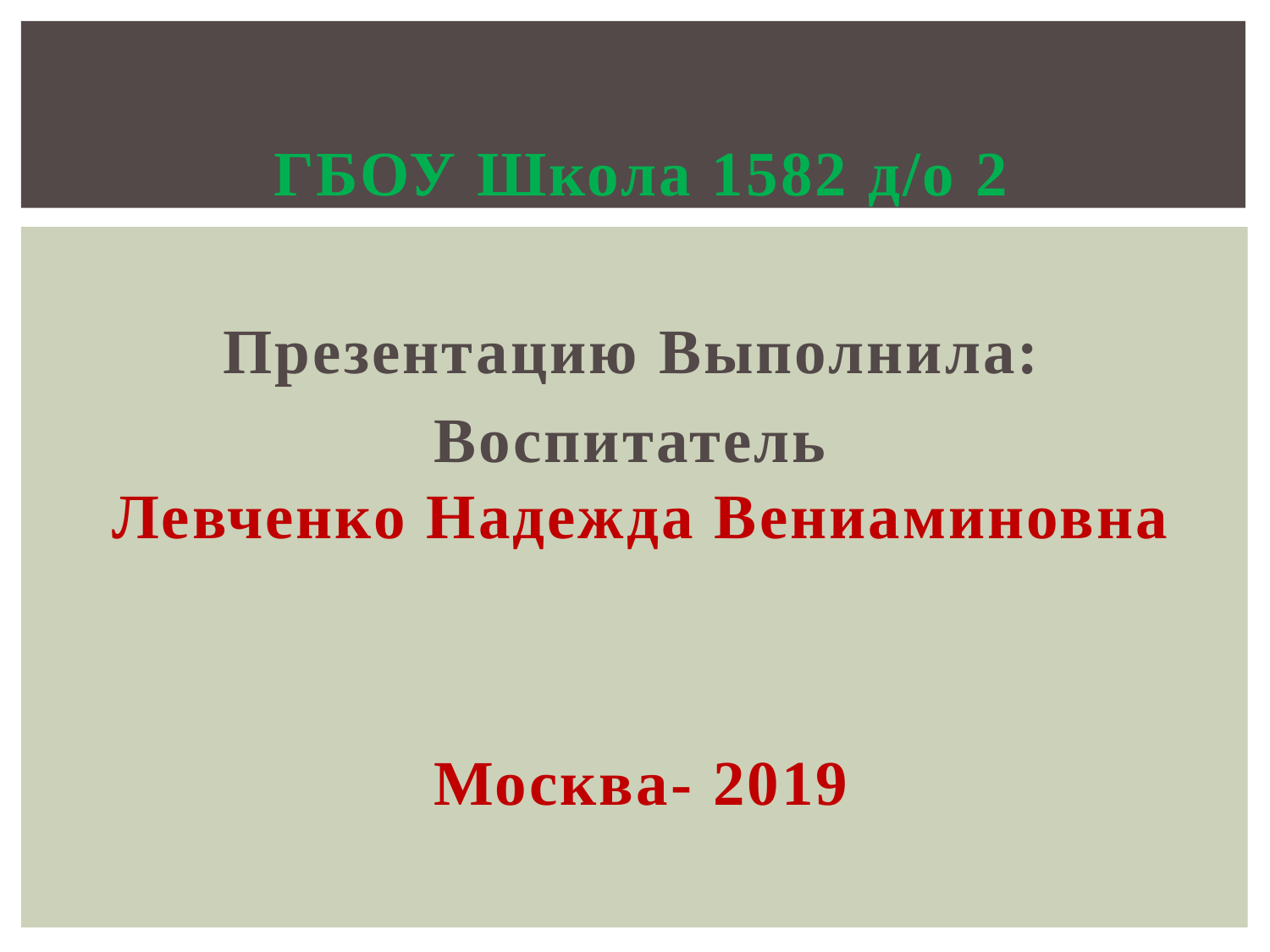

#
ГБОУ Школа 1582 д/о 2

Презентацию Выполнила:
Воспитатель
Левченко Надежда Вениаминовна

Москва- 2019